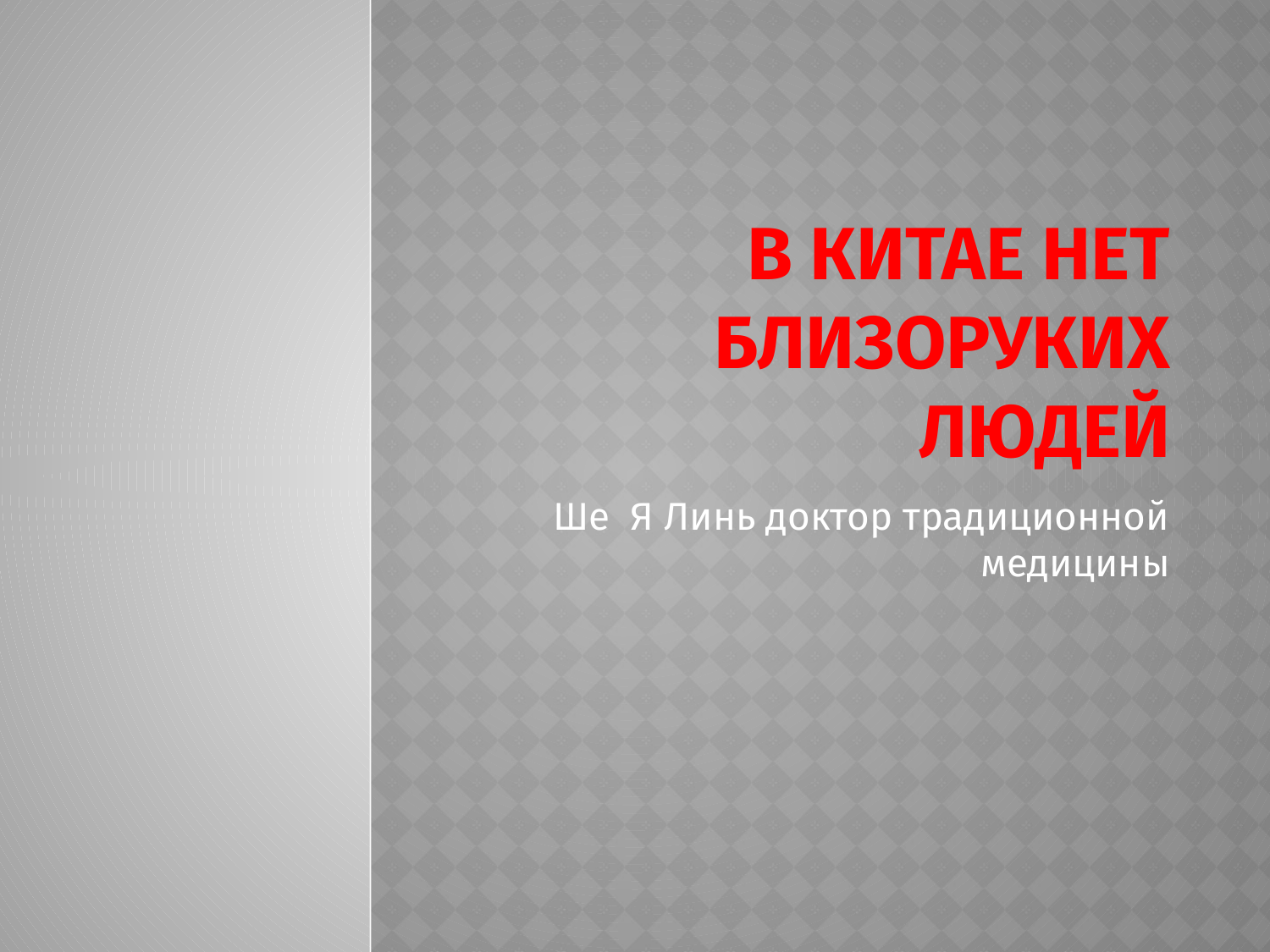

# В Китае нет близоруких людей
Ше  Я Линь доктор традиционной медицины